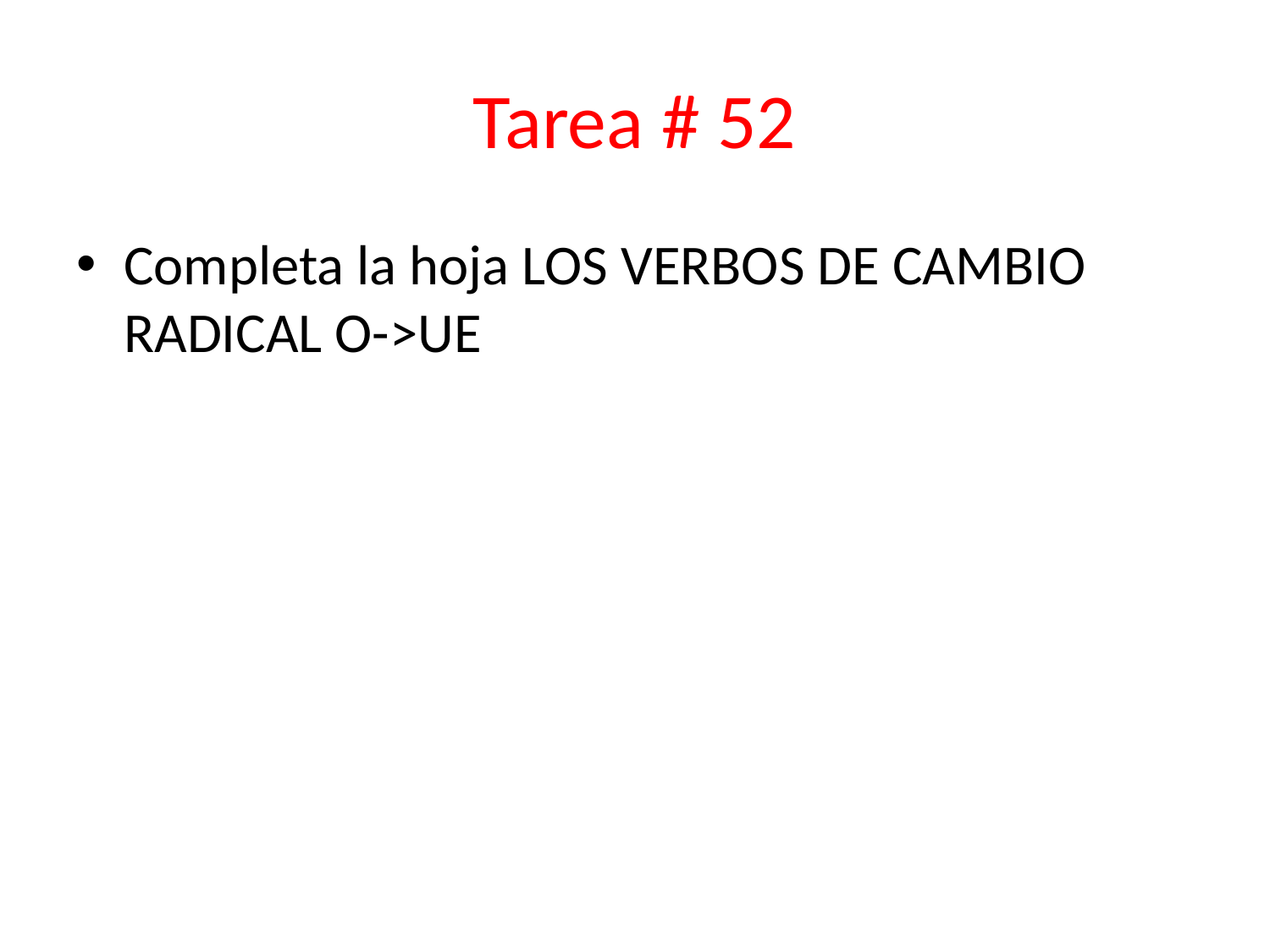

# Tarea # 52
Completa la hoja LOS VERBOS DE CAMBIO RADICAL O->UE